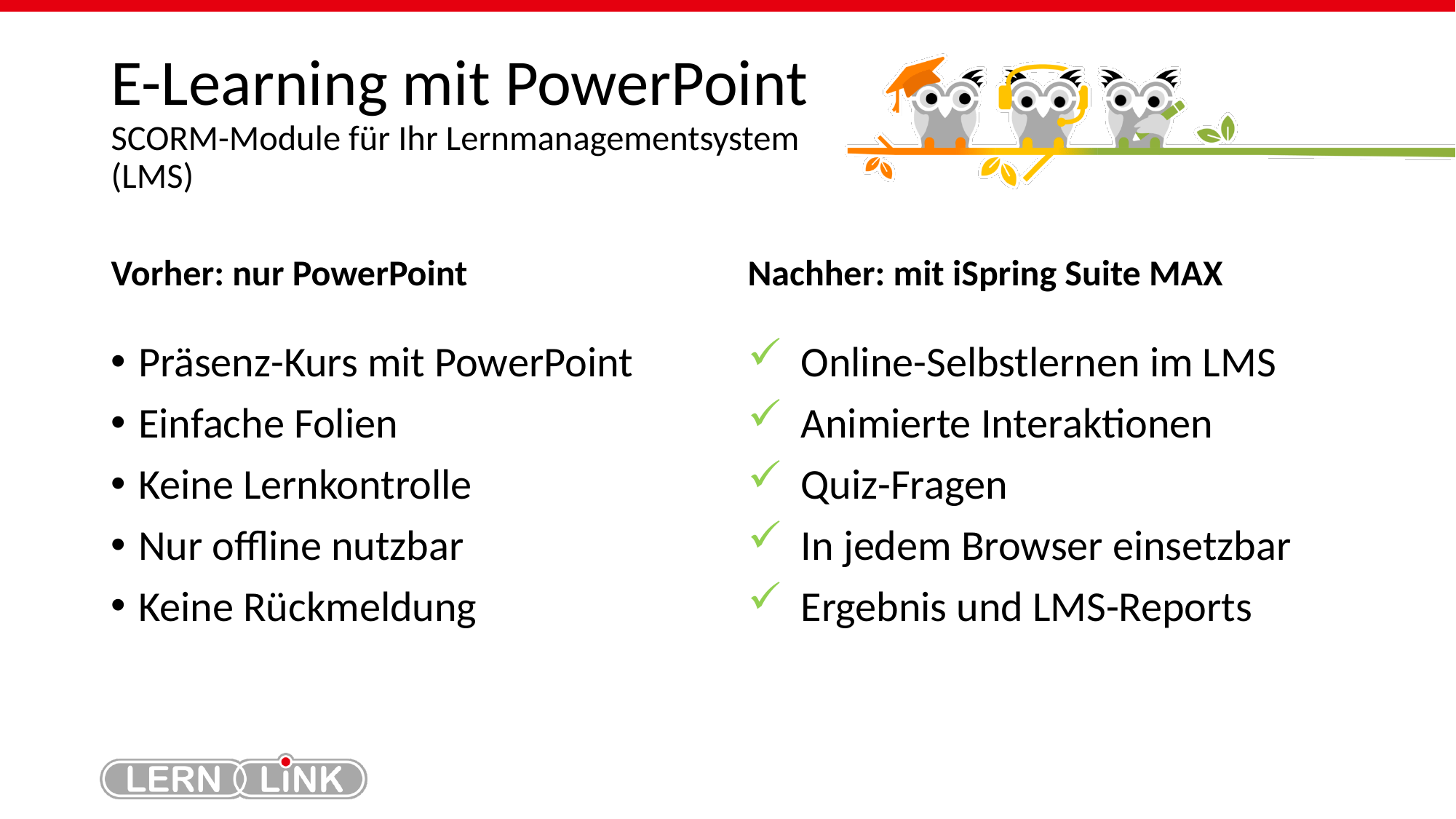

# E-Learning mit PowerPoint SCORM-Module für Ihr Lernmanagementsystem (LMS)
Vorher: nur PowerPoint
Nachher: mit iSpring Suite MAX
Präsenz-Kurs mit PowerPoint
Einfache Folien
Keine Lernkontrolle
Nur offline nutzbar
Keine Rückmeldung

Online-Selbstlernen im LMS
Animierte Interaktionen
Quiz-Fragen
In jedem Browser einsetzbar
Ergebnis und LMS-Reports